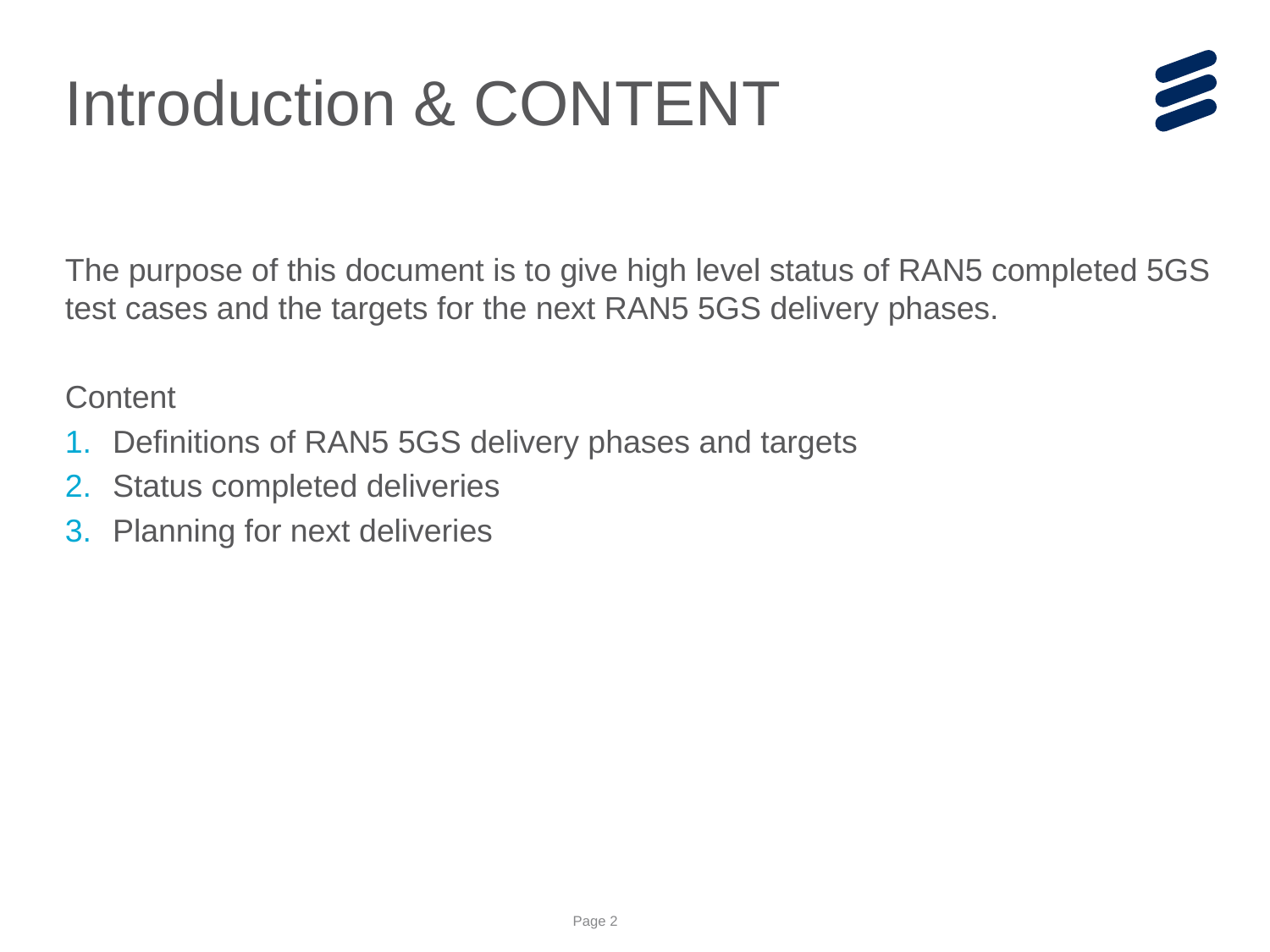

# Introduction & CONTENT
The purpose of this document is to give high level status of RAN5 completed 5GS test cases and the targets for the next RAN5 5GS delivery phases.

Content
Definitions of RAN5 5GS delivery phases and targets
Status completed deliveries
Planning for next deliveries